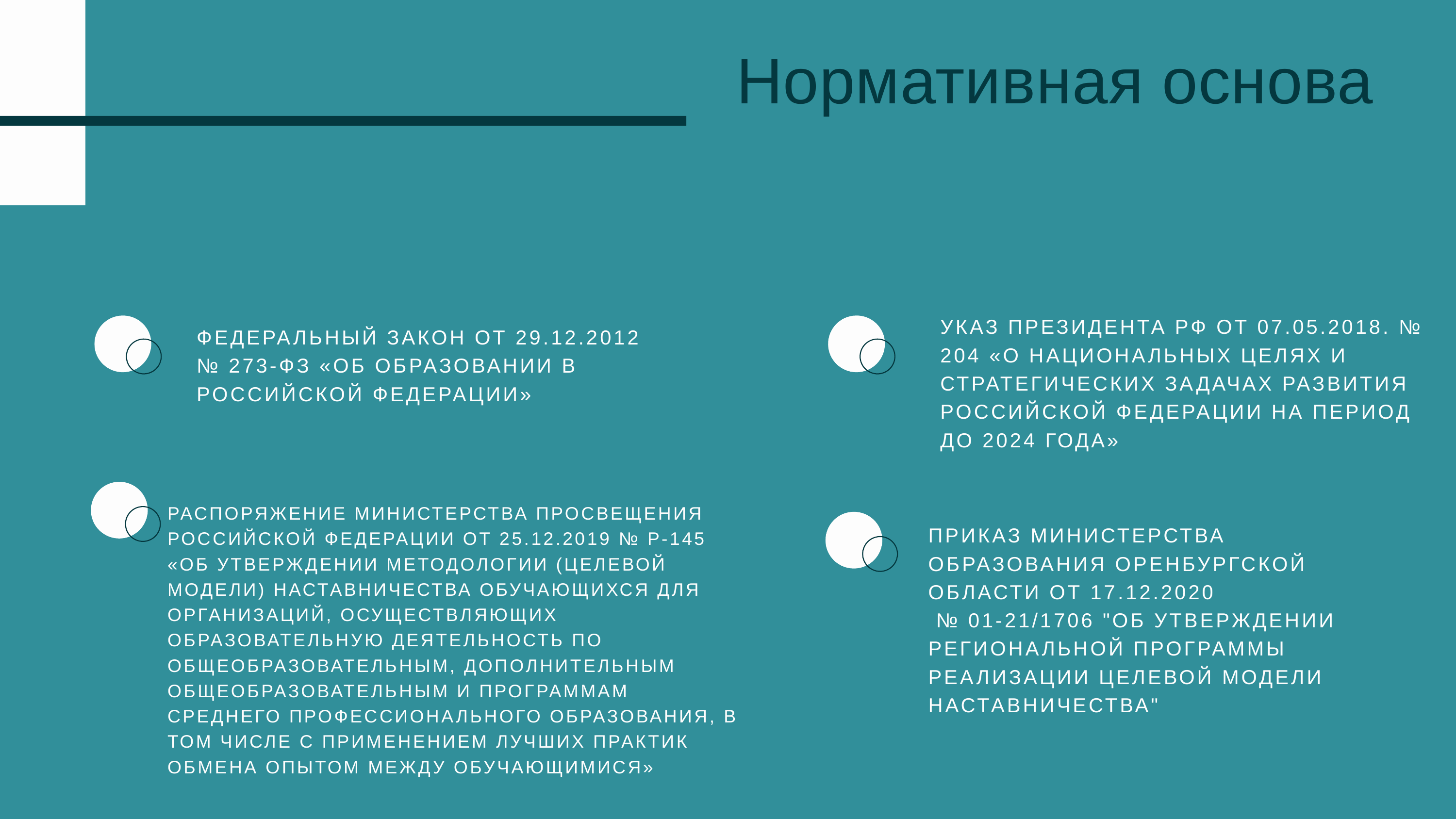

Нормативная основа

УКАЗ ПРЕЗИДЕНТА РФ ОТ 07.05.2018. № 204 «О НАЦИОНАЛЬНЫХ ЦЕЛЯХ И СТРАТЕГИЧЕСКИХ ЗАДАЧАХ РАЗВИТИЯ РОССИЙСКОЙ ФЕДЕРАЦИИ НА ПЕРИОД ДО 2024 ГОДА»

ФЕДЕРАЛЬНЫЙ ЗАКОН ОТ 29.12.2012 № 273-ФЗ «ОБ ОБРАЗОВАНИИ В РОССИЙСКОЙ ФЕДЕРАЦИИ»

РАСПОРЯЖЕНИЕ МИНИСТЕРСТВА ПРОСВЕЩЕНИЯ РОССИЙСКОЙ ФЕДЕРАЦИИ ОТ 25.12.2019 № Р-145 «ОБ УТВЕРЖДЕНИИ МЕТОДОЛОГИИ (ЦЕЛЕВОЙ МОДЕЛИ) НАСТАВНИЧЕСТВА ОБУЧАЮЩИХСЯ ДЛЯ ОРГАНИЗАЦИЙ, ОСУЩЕСТВЛЯЮЩИХ ОБРАЗОВАТЕЛЬНУЮ ДЕЯТЕЛЬНОСТЬ ПО ОБЩЕОБРАЗОВАТЕЛЬНЫМ, ДОПОЛНИТЕЛЬНЫМ ОБЩЕОБРАЗОВАТЕЛЬНЫМ И ПРОГРАММАМ СРЕДНЕГО ПРОФЕССИОНАЛЬНОГО ОБРАЗОВАНИЯ, В ТОМ ЧИСЛЕ С ПРИМЕНЕНИЕМ ЛУЧШИХ ПРАКТИК ОБМЕНА ОПЫТОМ МЕЖДУ ОБУЧАЮЩИМИСЯ»

ПРИКАЗ МИНИСТЕРСТВА ОБРАЗОВАНИЯ ОРЕНБУРГСКОЙ ОБЛАСТИ ОТ 17.12.2020
 № 01-21/1706 "ОБ УТВЕРЖДЕНИИ РЕГИОНАЛЬНОЙ ПРОГРАММЫ РЕАЛИЗАЦИИ ЦЕЛЕВОЙ МОДЕЛИ НАСТАВНИЧЕСТВА"